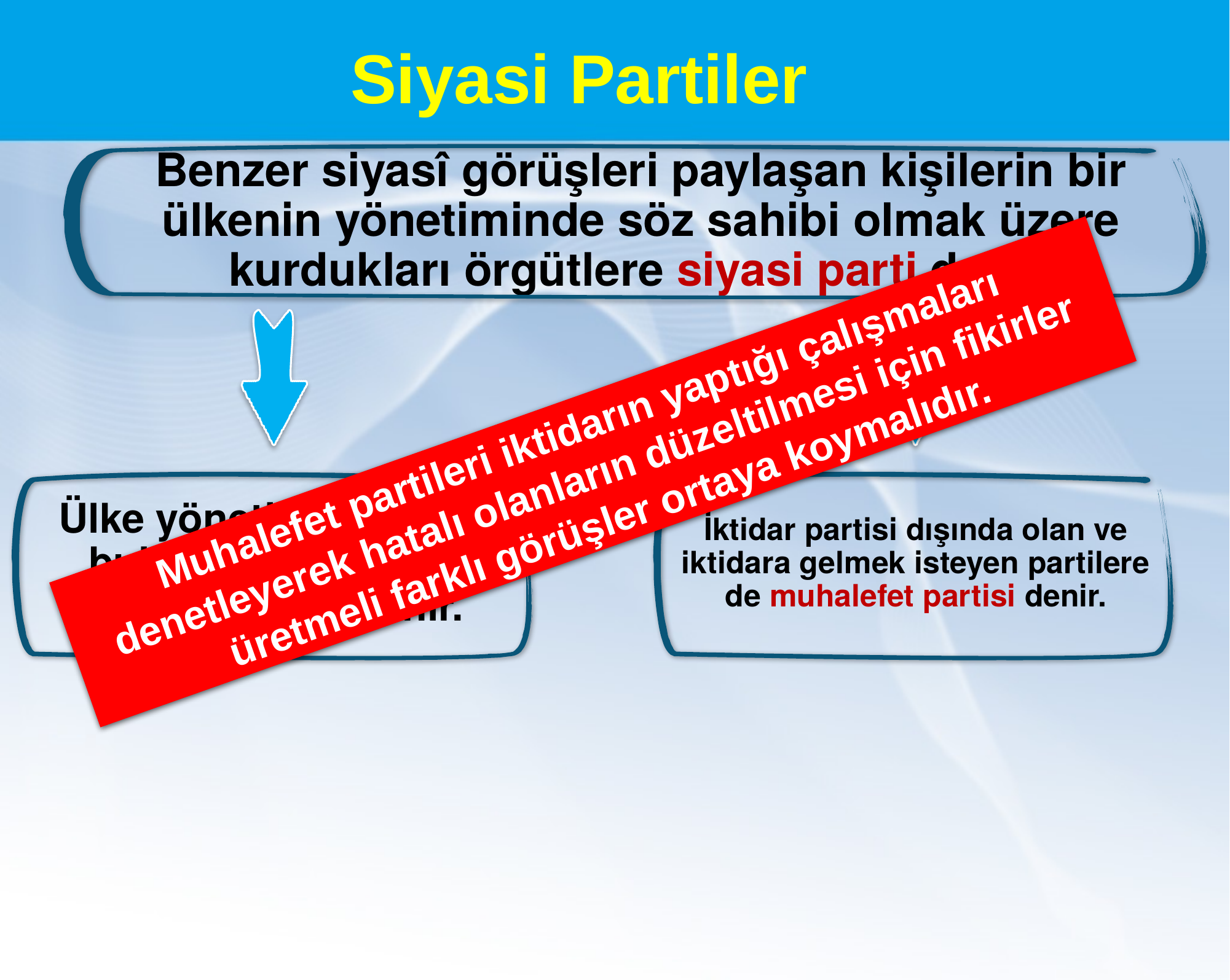

Siyasi Partiler

Benzer siyasî görüşleri paylaşan kişilerin bir ülkenin yönetiminde söz sahibi olmak üzere kurdukları örgütlere siyasi parti denir.

Muhalefet partileri iktidarın yaptığı çalışmaları denetleyerek hatalı olanların düzeltilmesi için fikirler üretmeli farklı görüşler ortaya koymalıdır.

İktidar partisi dışında olan ve iktidara gelmek isteyen partilere de muhalefet partisi denir.

Ülke yönetimini elinde bulunduran partiye iktidar partisi denir.